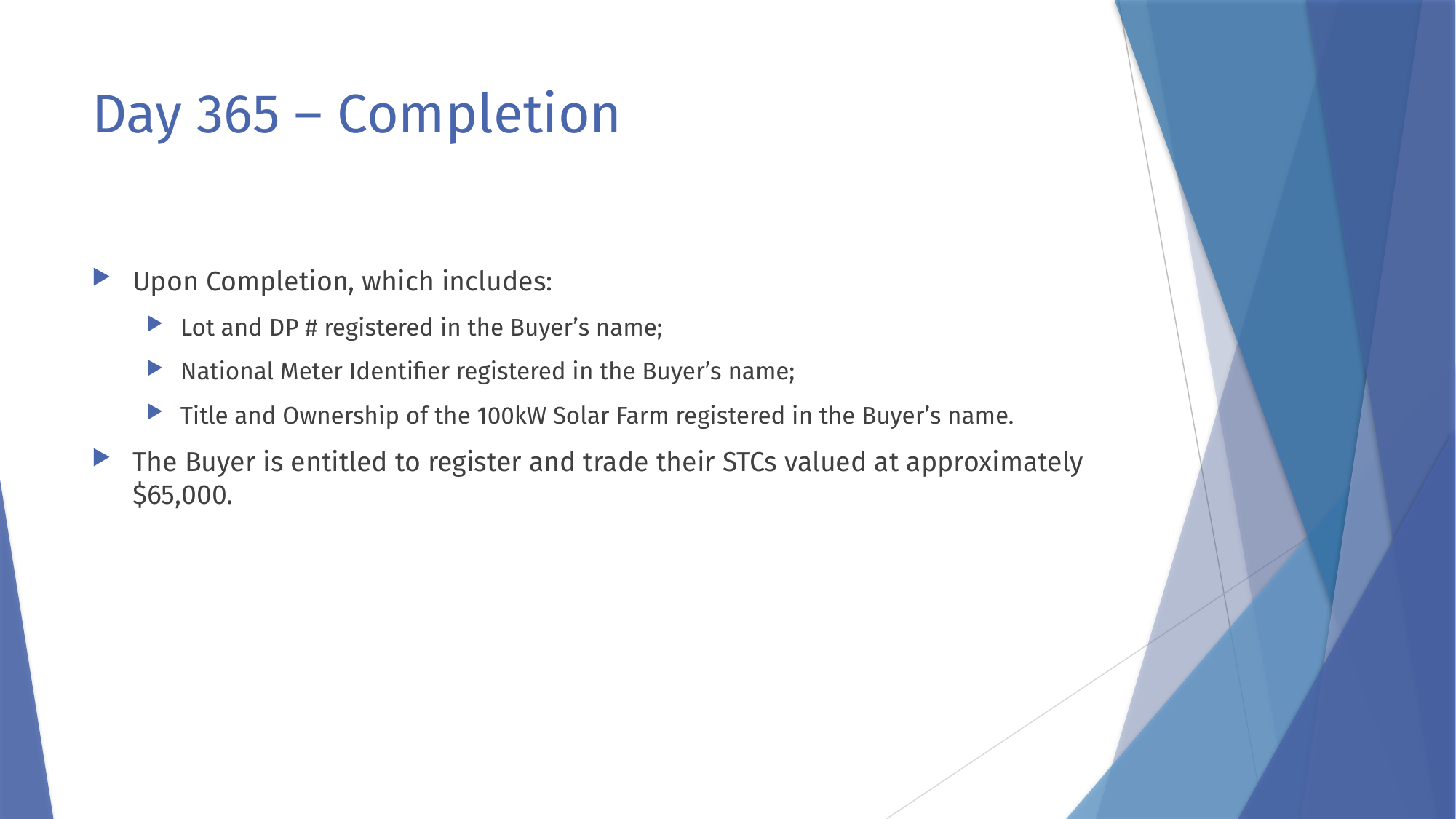

# Day 365 – Completion
Upon Completion, which includes:
Lot and DP # registered in the Buyer’s name;
National Meter Identifier registered in the Buyer’s name;
Title and Ownership of the 100kW Solar Farm registered in the Buyer’s name.
The Buyer is entitled to register and trade their STCs valued at approximately $65,000.